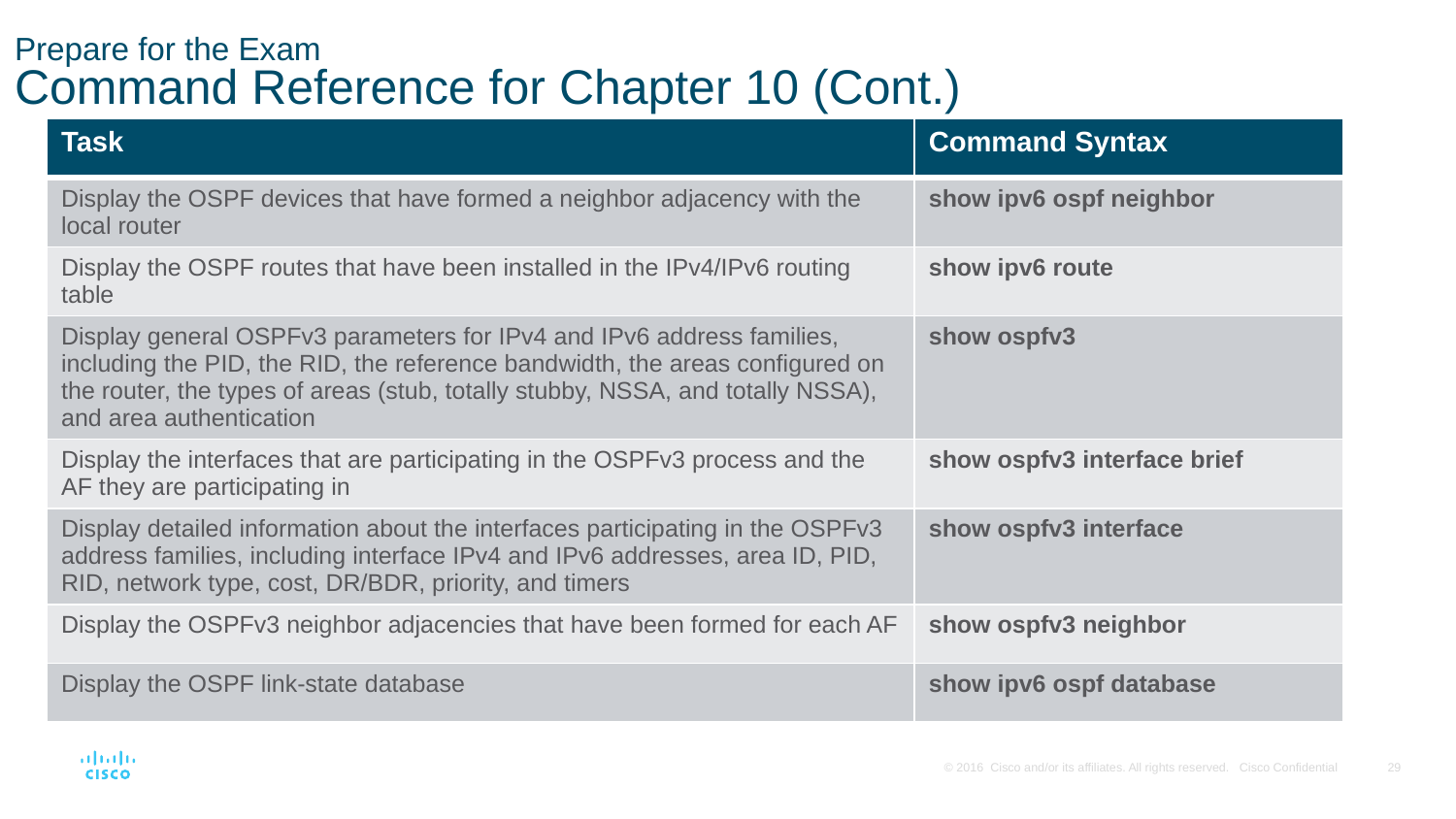

# Prepare for the Exam Command Reference for Chapter 10 (Cont.)
| Task | Command Syntax |
| --- | --- |
| Display the OSPF devices that have formed a neighbor adjacency with the local router | show ipv6 ospf neighbor |
| Display the OSPF routes that have been installed in the IPv4/IPv6 routing table | show ipv6 route |
| Display general OSPFv3 parameters for IPv4 and IPv6 address families, including the PID, the RID, the reference bandwidth, the areas configured on the router, the types of areas (stub, totally stubby, NSSA, and totally NSSA), and area authentication | show ospfv3 |
| Display the interfaces that are participating in the OSPFv3 process and the AF they are participating in | show ospfv3 interface brief |
| Display detailed information about the interfaces participating in the OSPFv3 address families, including interface IPv4 and IPv6 addresses, area ID, PID, RID, network type, cost, DR/BDR, priority, and timers | show ospfv3 interface |
| Display the OSPFv3 neighbor adjacencies that have been formed for each AF | show ospfv3 neighbor |
| Display the OSPF link-state database | show ipv6 ospf database |